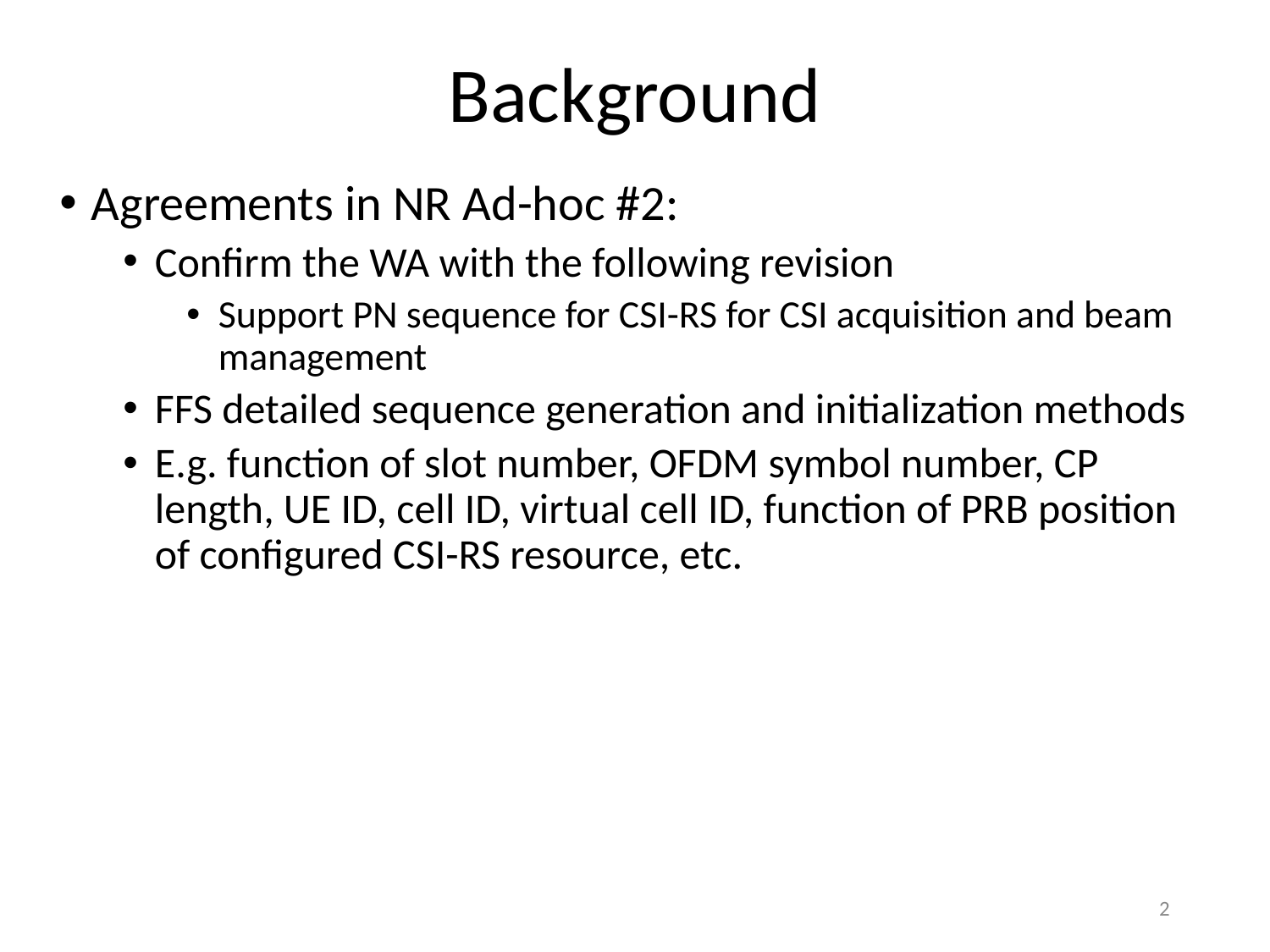

# Background
Agreements in NR Ad-hoc #2:
Confirm the WA with the following revision
Support PN sequence for CSI-RS for CSI acquisition and beam management
FFS detailed sequence generation and initialization methods
E.g. function of slot number, OFDM symbol number, CP length, UE ID, cell ID, virtual cell ID, function of PRB position of configured CSI-RS resource, etc.

2